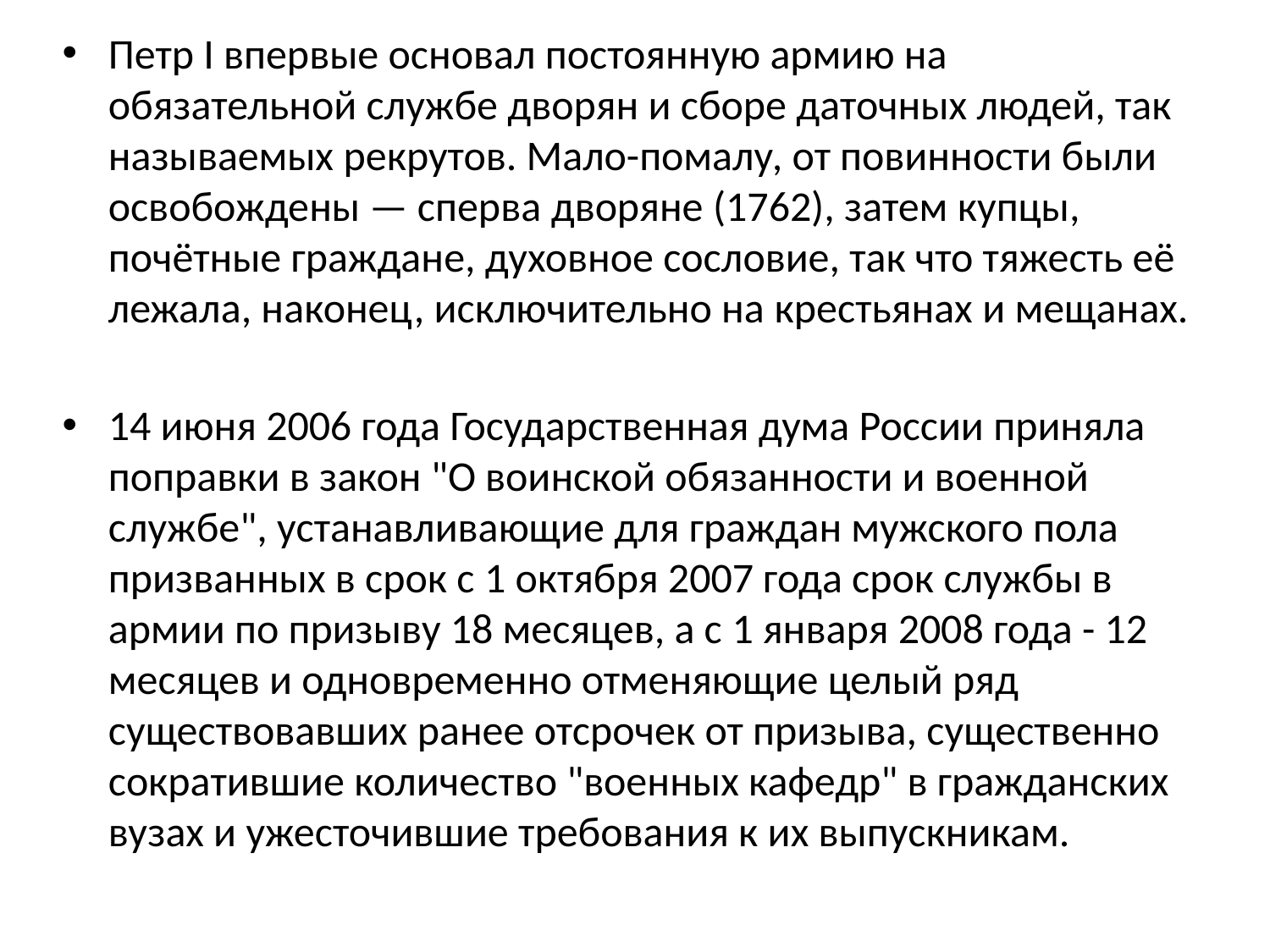

Петр I впервые основал постоянную армию на обязательной службе дворян и сборе даточных людей, так называемых рекрутов. Мало-помалу, от повинности были освобождены — сперва дворяне (1762), затем купцы, почётные граждане, духовное сословие, так что тяжесть её лежала, наконец, исключительно на крестьянах и мещанах.

14 июня 2006 года Государственная дума России приняла поправки в закон "О воинской обязанности и военной службе", устанавливающие для граждан мужского пола призванных в срок с 1 октября 2007 года срок службы в армии по призыву 18 месяцев, а с 1 января 2008 года - 12 месяцев и одновременно отменяющие целый ряд существовавших ранее отсрочек от призыва, существенно сократившие количество "военных кафедр" в гражданских вузах и ужесточившие требования к их выпускникам.